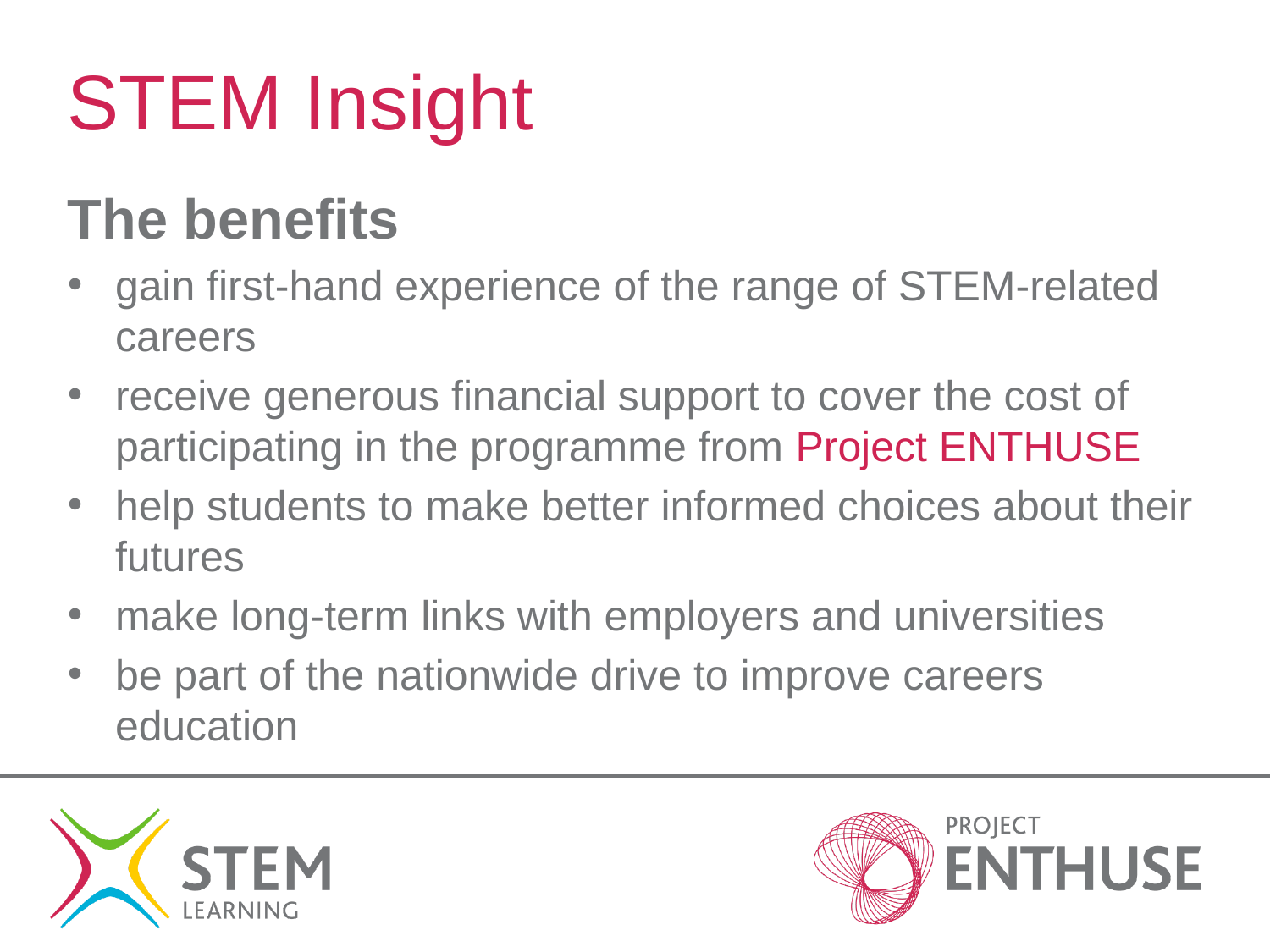

# STEM Insight
The benefits
gain first-hand experience of the range of STEM-related careers
receive generous financial support to cover the cost of participating in the programme from Project ENTHUSE
help students to make better informed choices about their futures
make long-term links with employers and universities
be part of the nationwide drive to improve careers education